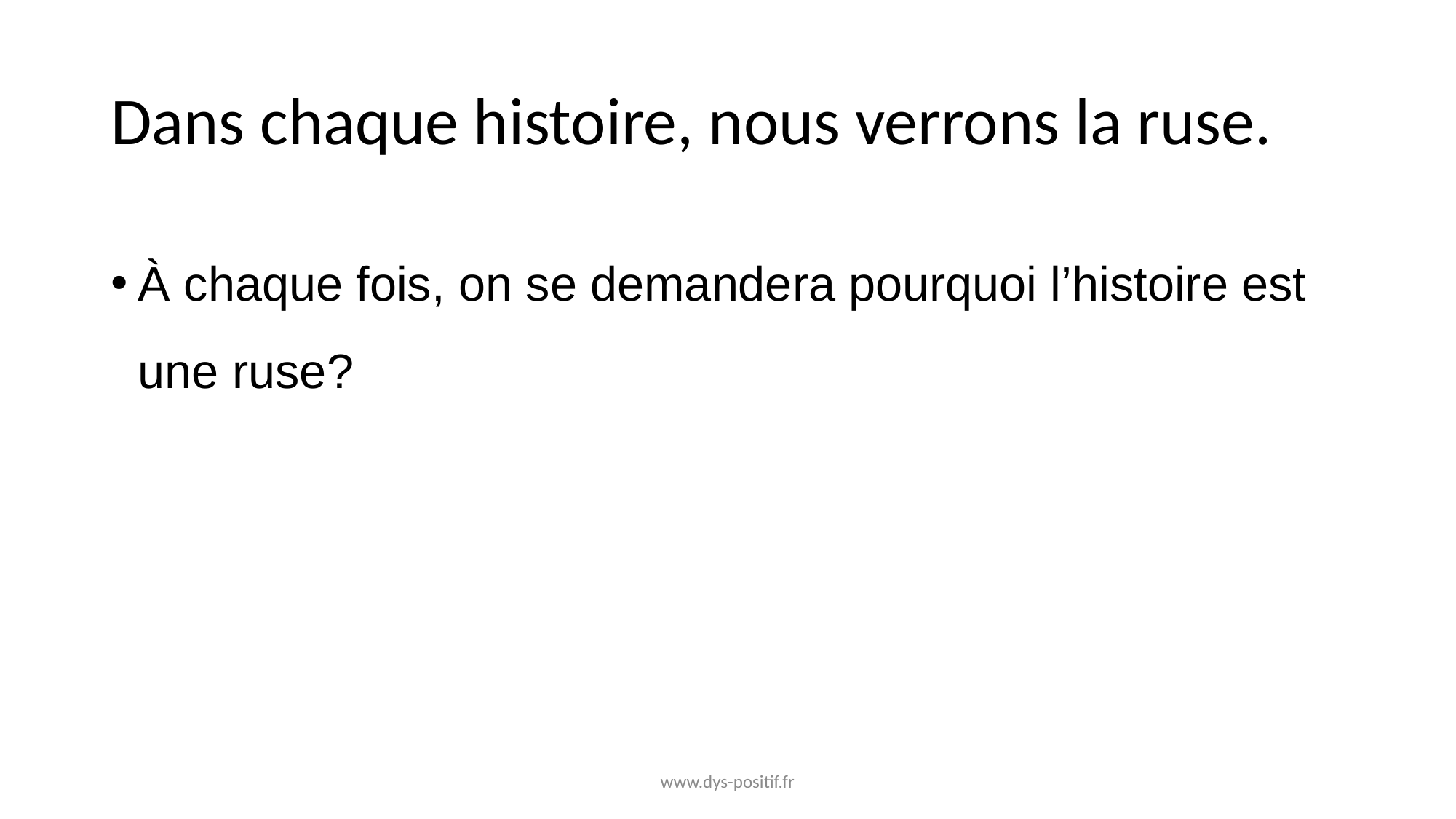

# Dans chaque histoire, nous verrons la ruse.
À chaque fois, on se demandera pourquoi l’histoire est une ruse?

www.dys-positif.fr